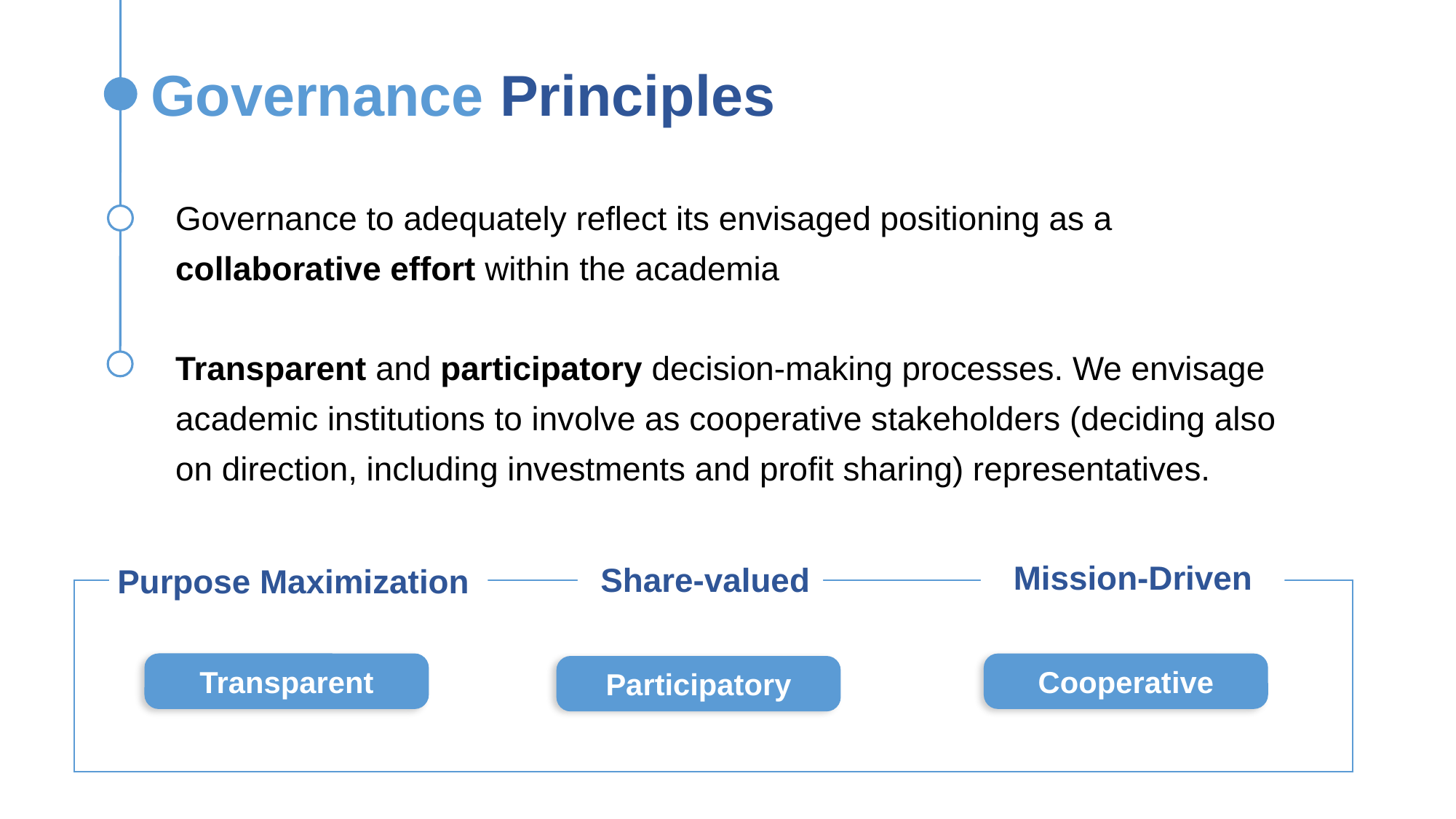

Governance Principles

Governance to adequately reflect its envisaged positioning as a collaborative effort within the academia

Transparent and participatory decision-making processes. We envisage academic institutions to involve as cooperative stakeholders (deciding also on direction, including investments and profit sharing) representatives.

Mission-Driven
Share-valued
Purpose Maximization

Transparent
Cooperative
Participatory